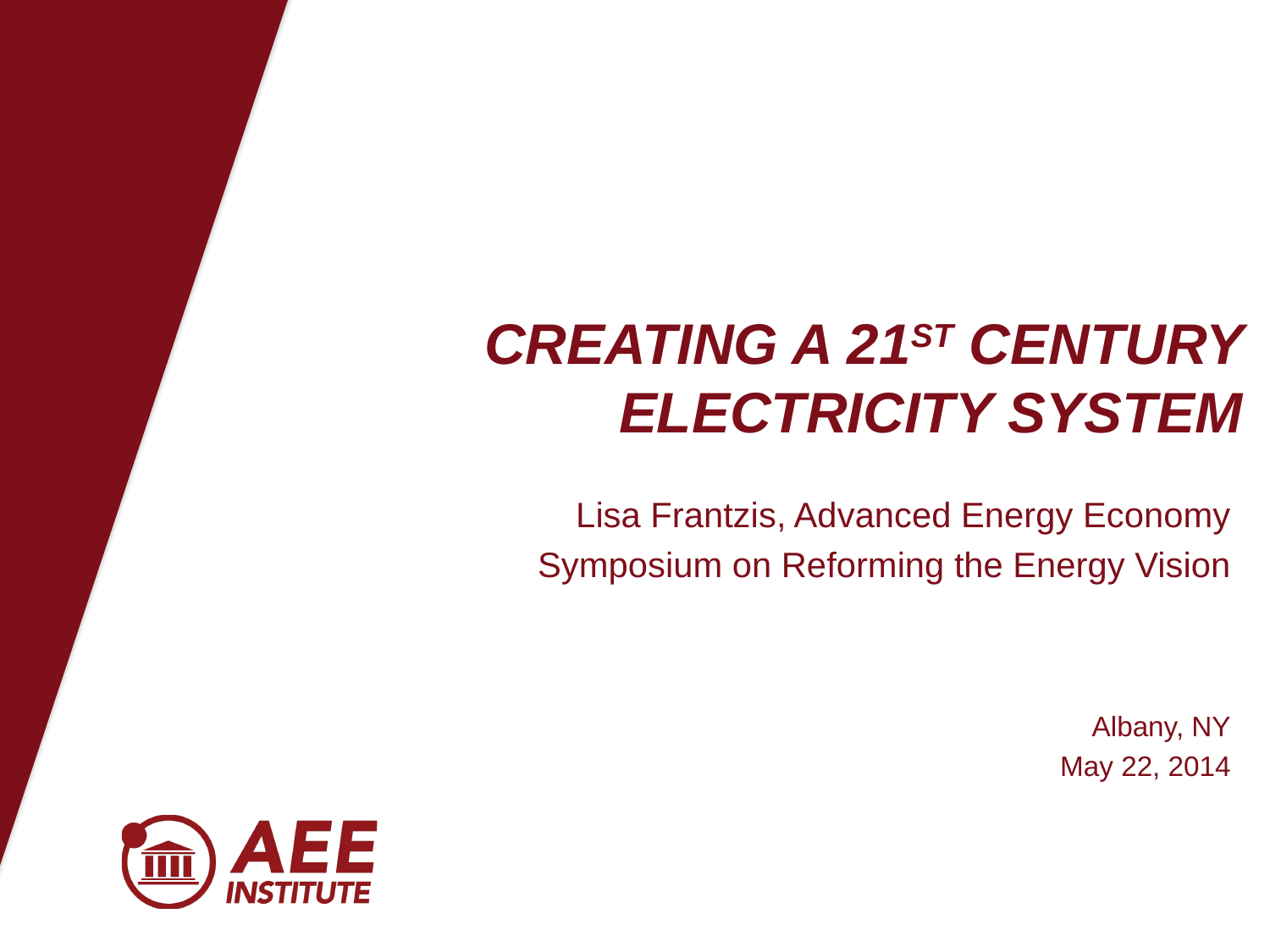

# Creating a 21st Century Electricity System

Lisa Frantzis, Advanced Energy Economy
Symposium on Reforming the Energy Vision

Albany, NY
May 22, 2014